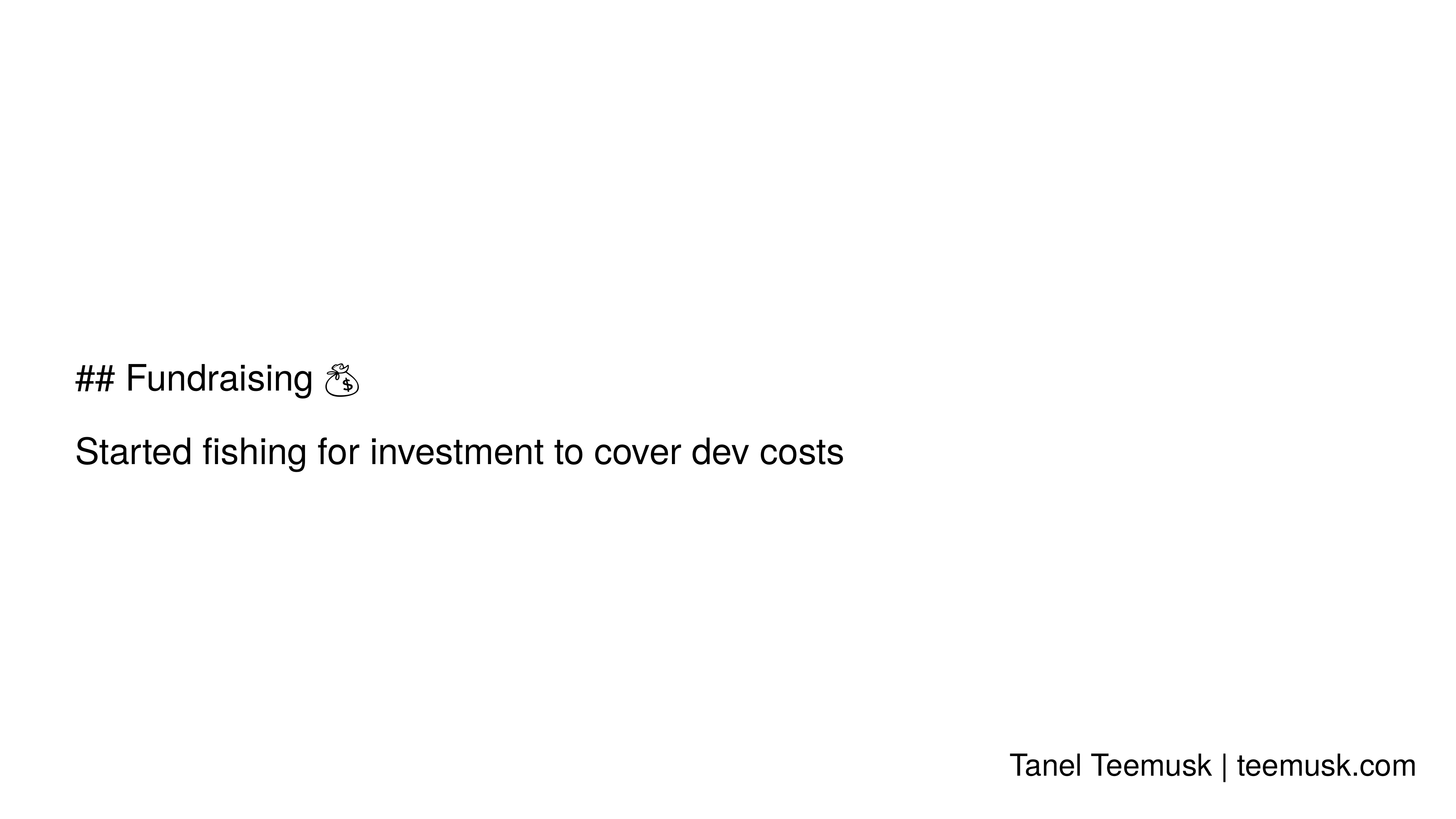

## Fundraising 💰
Started fishing for investment to cover dev costs
Tanel Teemusk | teemusk.com